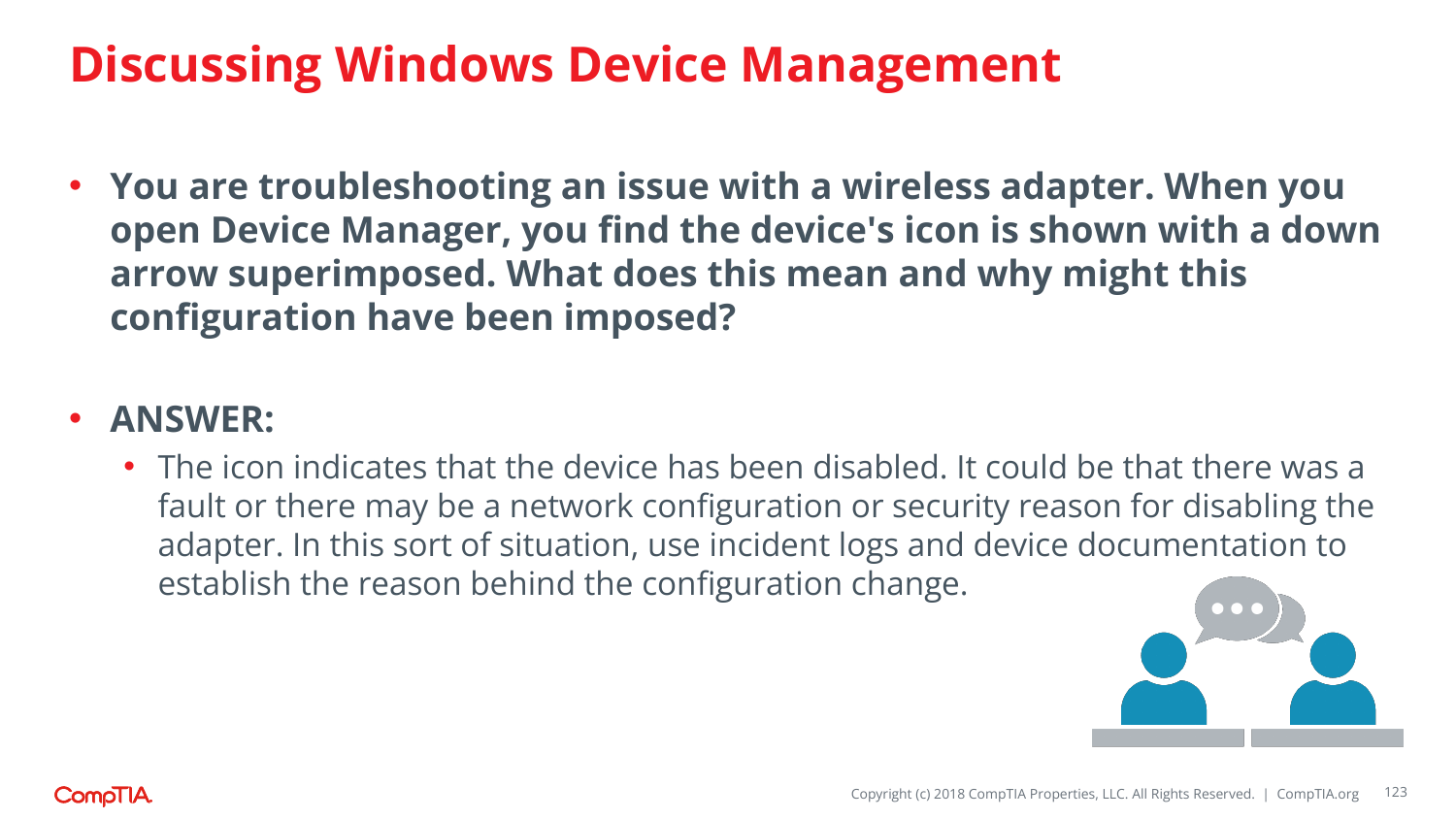

# Discussing Windows Device Management
You are troubleshooting an issue with a wireless adapter. When you open Device Manager, you find the device's icon is shown with a down arrow superimposed. What does this mean and why might this configuration have been imposed?

ANSWER:
The icon indicates that the device has been disabled. It could be that there was a fault or there may be a network configuration or security reason for disabling the adapter. In this sort of situation, use incident logs and device documentation to establish the reason behind the configuration change.
123